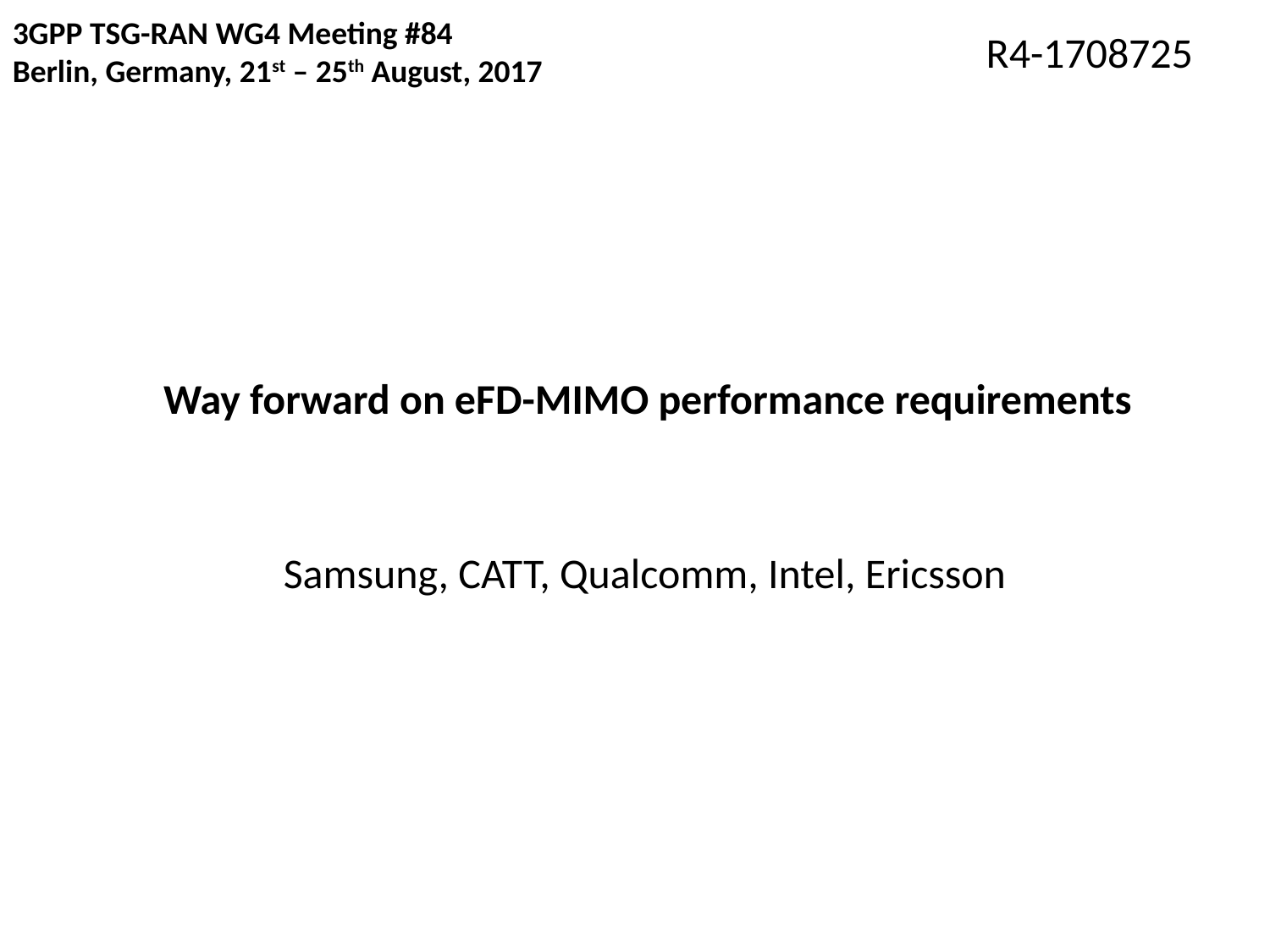

3GPP TSG-RAN WG4 Meeting #84
Berlin, Germany, 21st – 25th August, 2017
R4-1708725
# Way forward on eFD-MIMO performance requirements
Samsung, CATT, Qualcomm, Intel, Ericsson